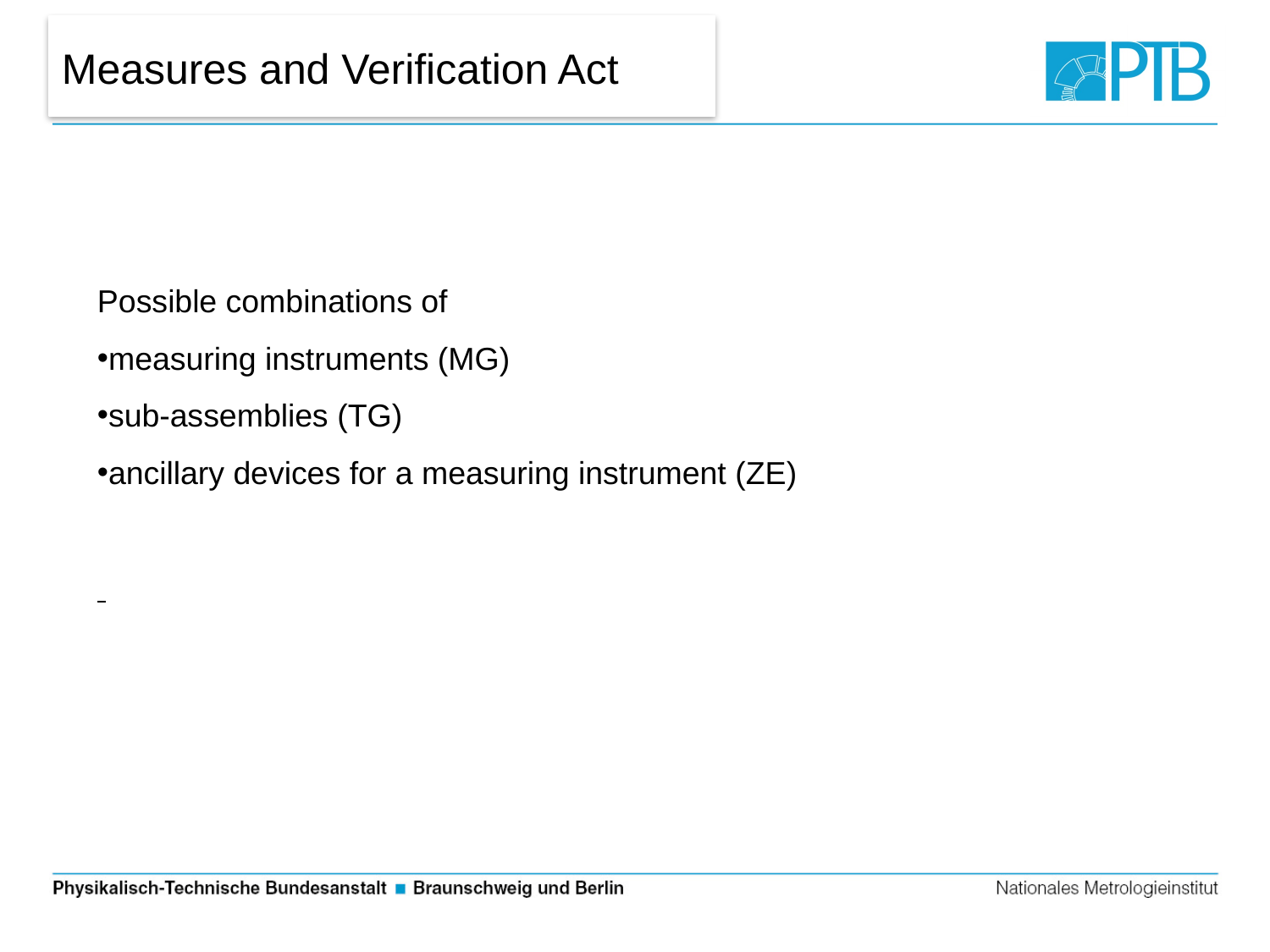

Measures and Verification Act
Possible combinations of
measuring instruments (MG)
sub-assemblies (TG)
ancillary devices for a measuring instrument (ZE)